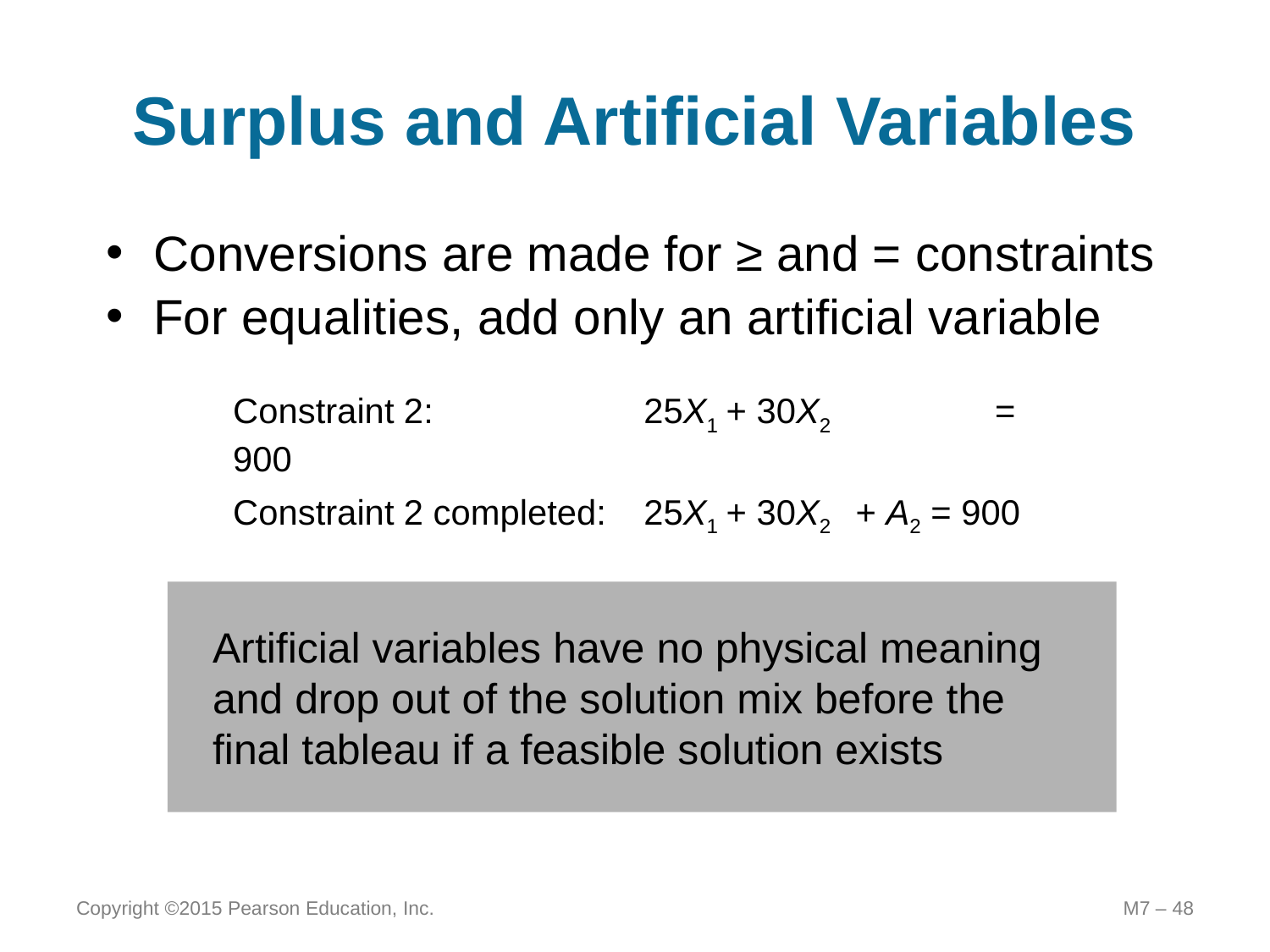

# Surplus and Artificial Variables
Conversions are made for ≥ and = constraints
For equalities, add only an artificial variable
Constraint 2:	25X1	+ 30X2			= 900
Constraint 2 completed:	25X1	+ 30X2	+ A2 = 900
Artificial variables have no physical meaning and drop out of the solution mix before the final tableau if a feasible solution exists
Copyright ©2015 Pearson Education, Inc.
M7 – 48